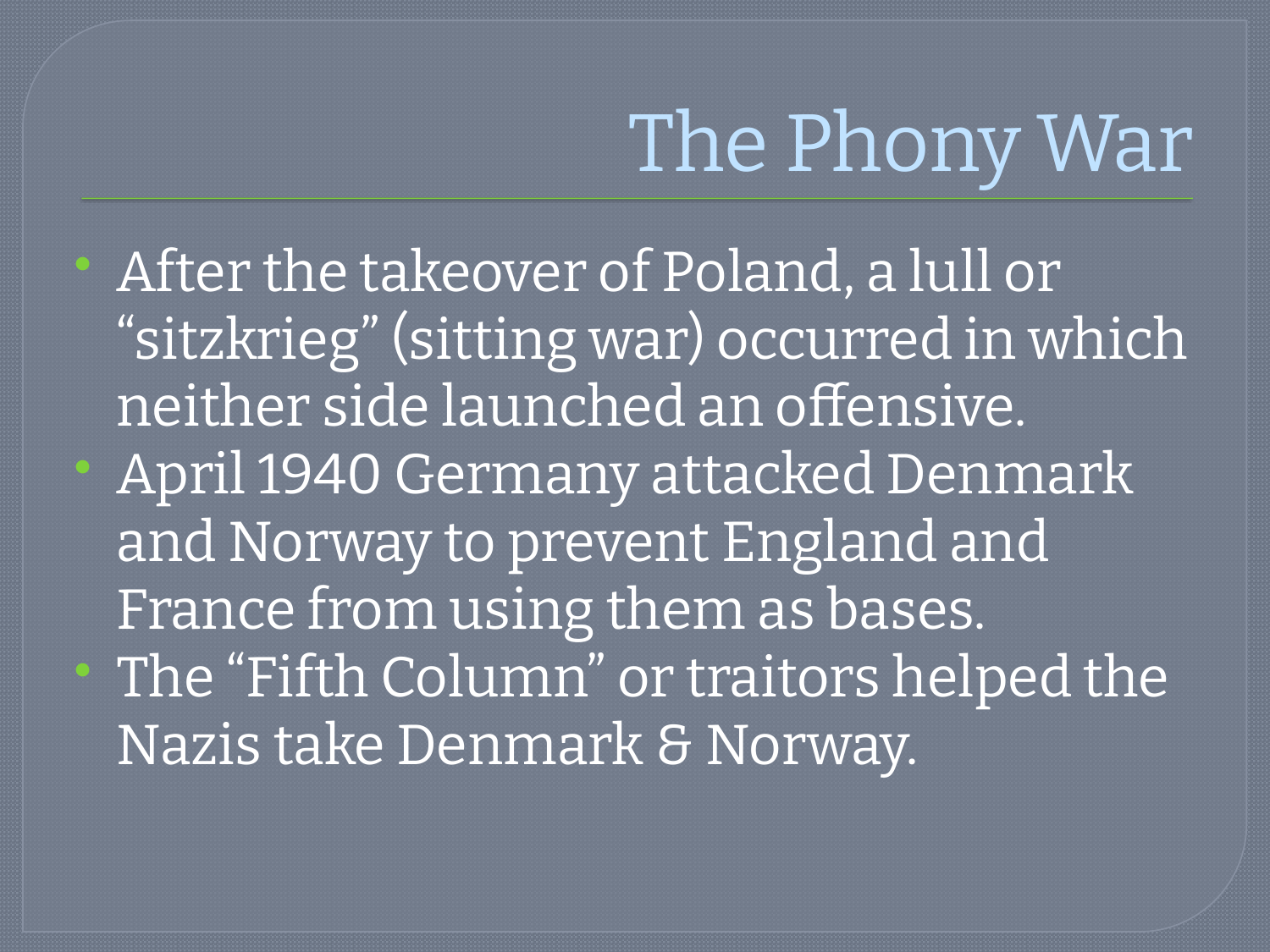

# The Phony War
After the takeover of Poland, a lull or “sitzkrieg” (sitting war) occurred in which neither side launched an offensive.
April 1940 Germany attacked Denmark and Norway to prevent England and France from using them as bases.
The “Fifth Column” or traitors helped the Nazis take Denmark & Norway.